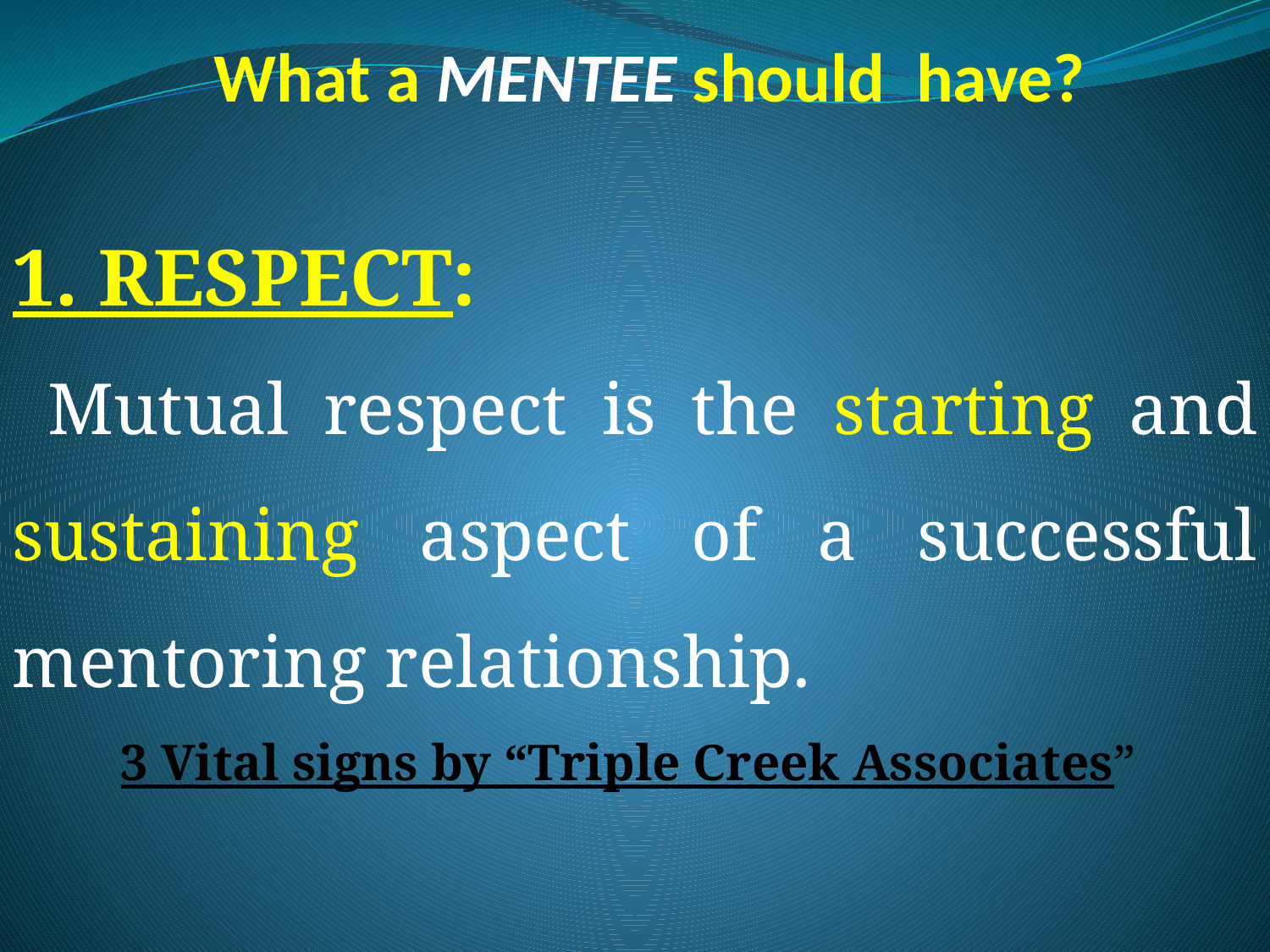

# What a MENTEE should  have?
1. RESPECT:
 Mutual respect is the starting and sustaining aspect of a successful mentoring relationship.
3 Vital signs by “Triple Creek Associates”